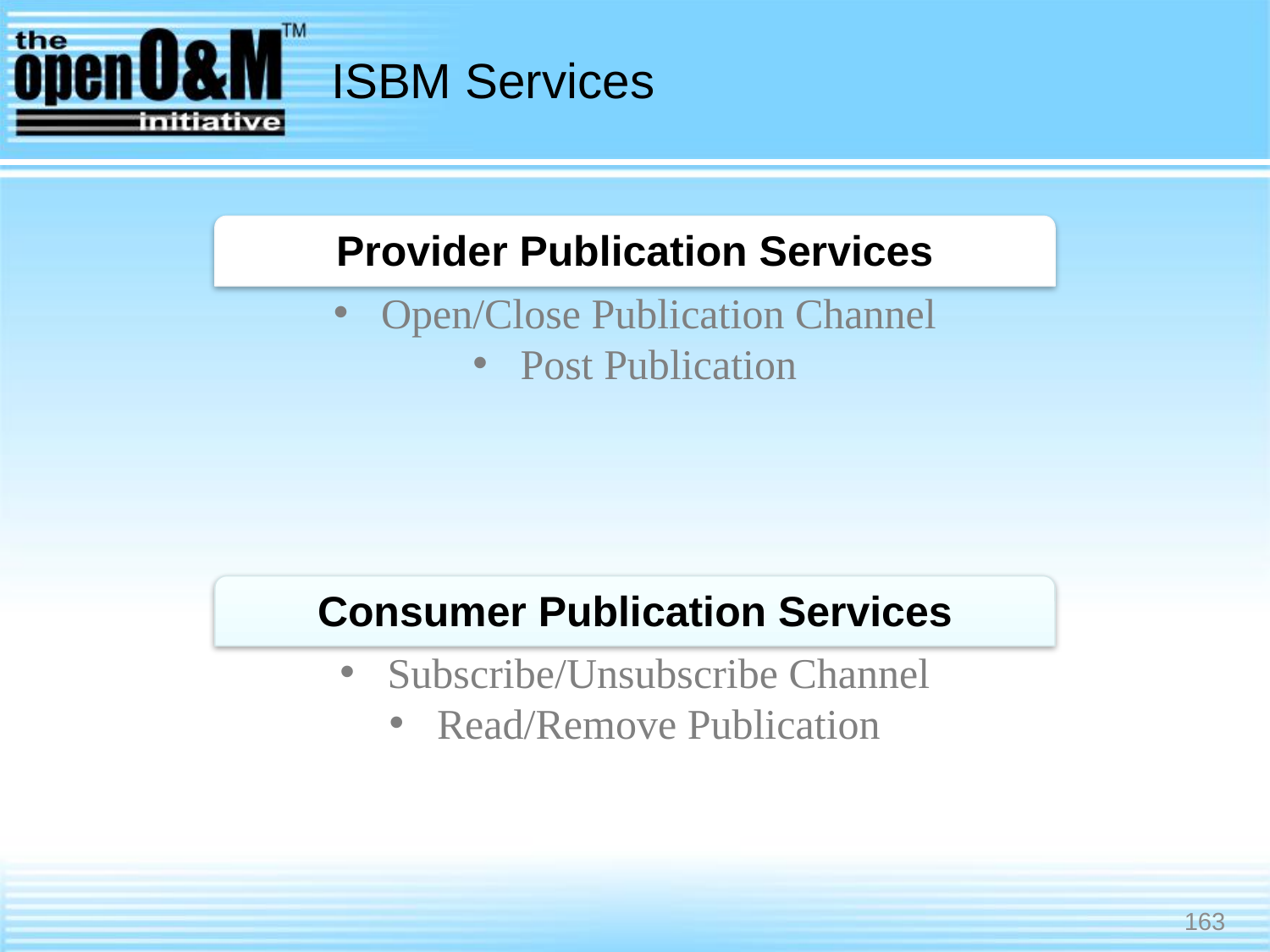

# ISBM Services
Provider Publication Services
Open/Close Publication Channel
Post Publication
Consumer Publication Services
Subscribe/Unsubscribe Channel
Read/Remove Publication
163